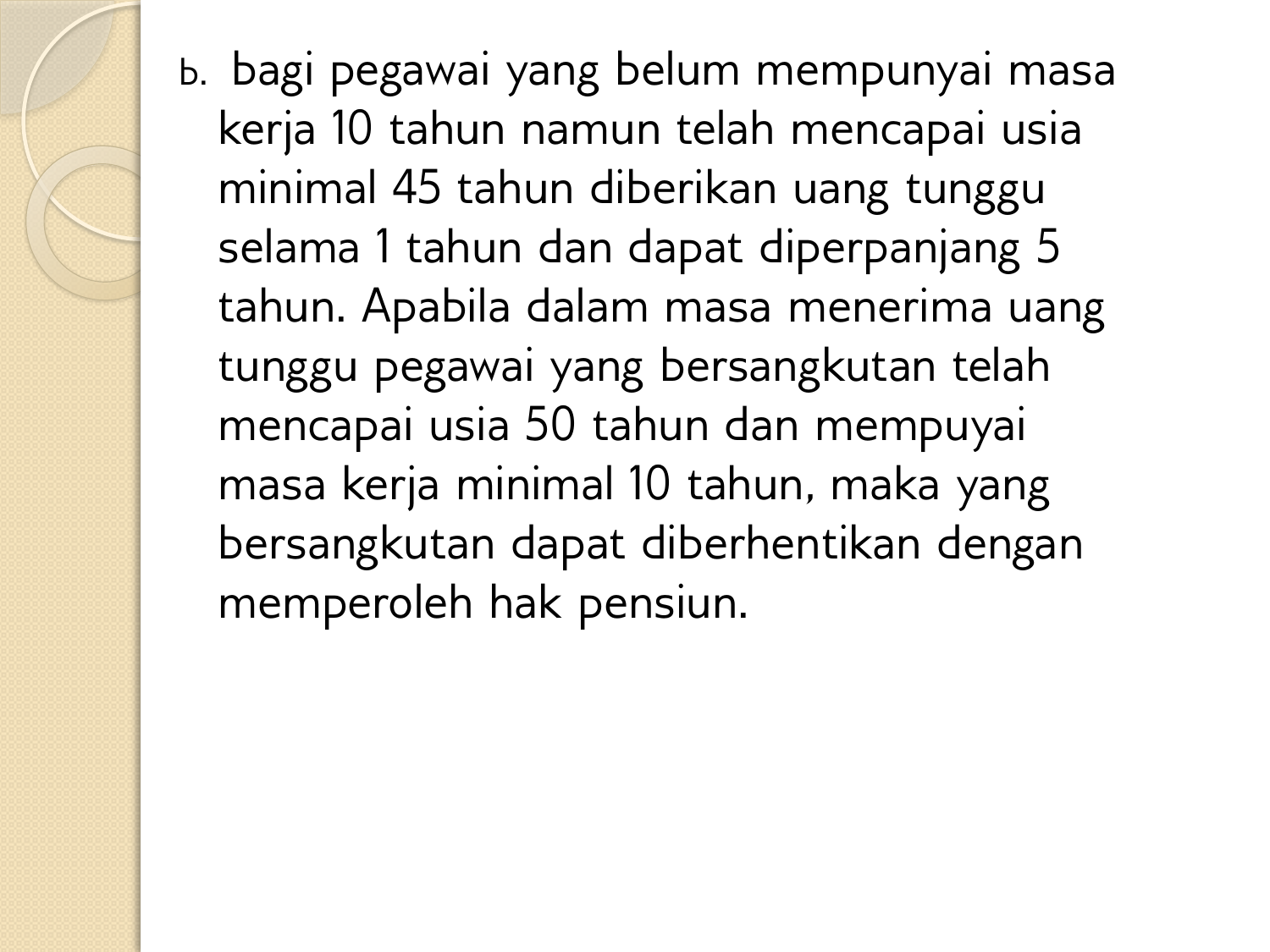

b.  bagi pegawai yang belum mempunyai masa kerja 10 tahun namun telah mencapai usia minimal 45 tahun diberikan uang tunggu selama 1 tahun dan dapat diperpanjang 5 tahun. Apabila dalam masa menerima uang tunggu pegawai yang bersangkutan telah mencapai usia 50 tahun dan mempuyai  masa kerja minimal 10 tahun, maka yang bersangkutan dapat diberhentikan dengan memperoleh hak pensiun.